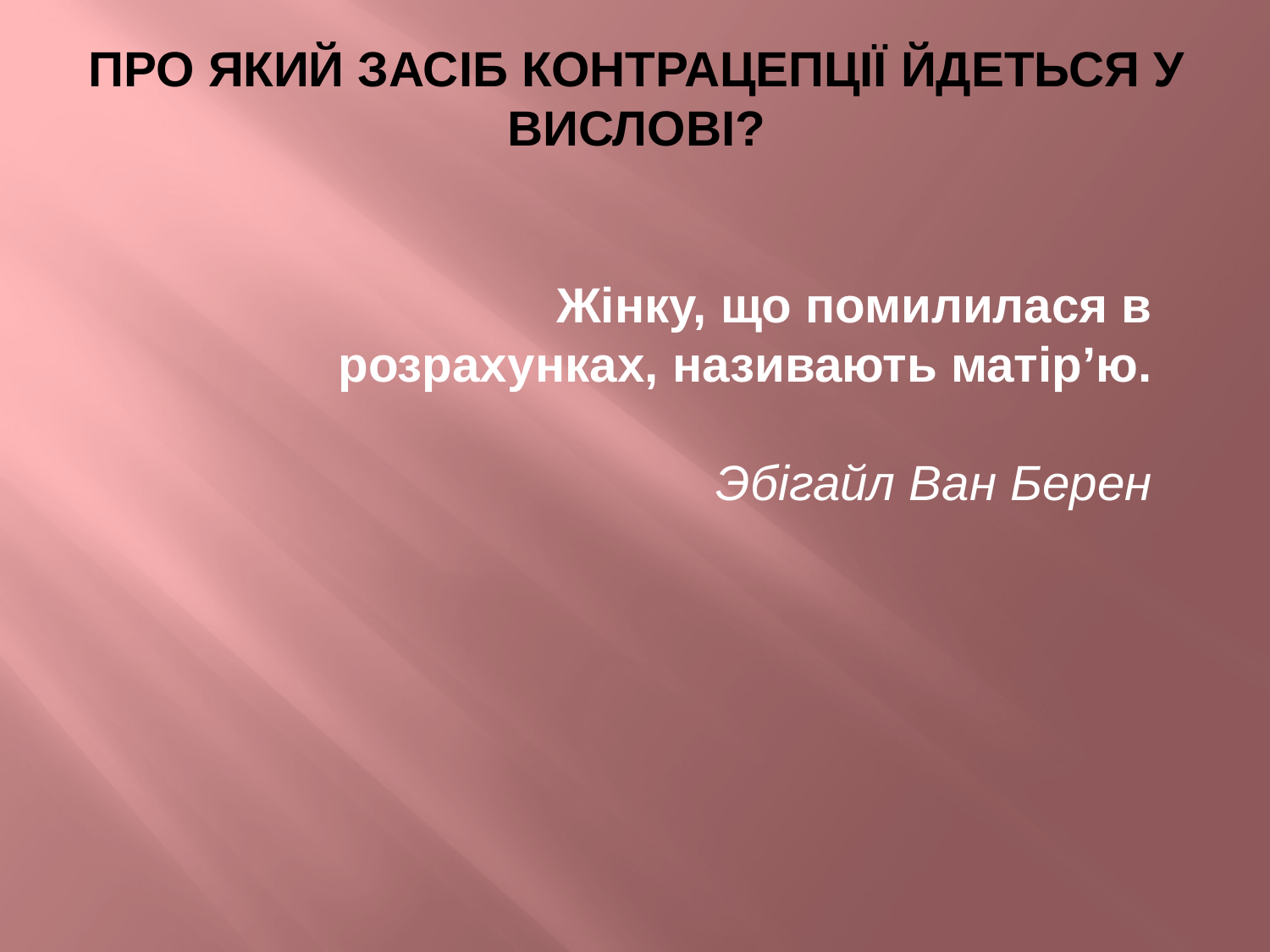

# Про який засіб контрацепції йдеться у вислові?
Жінку, що помилилася в розрахунках, називають матір’ю.
                                                                            Эбігайл Ван Берен